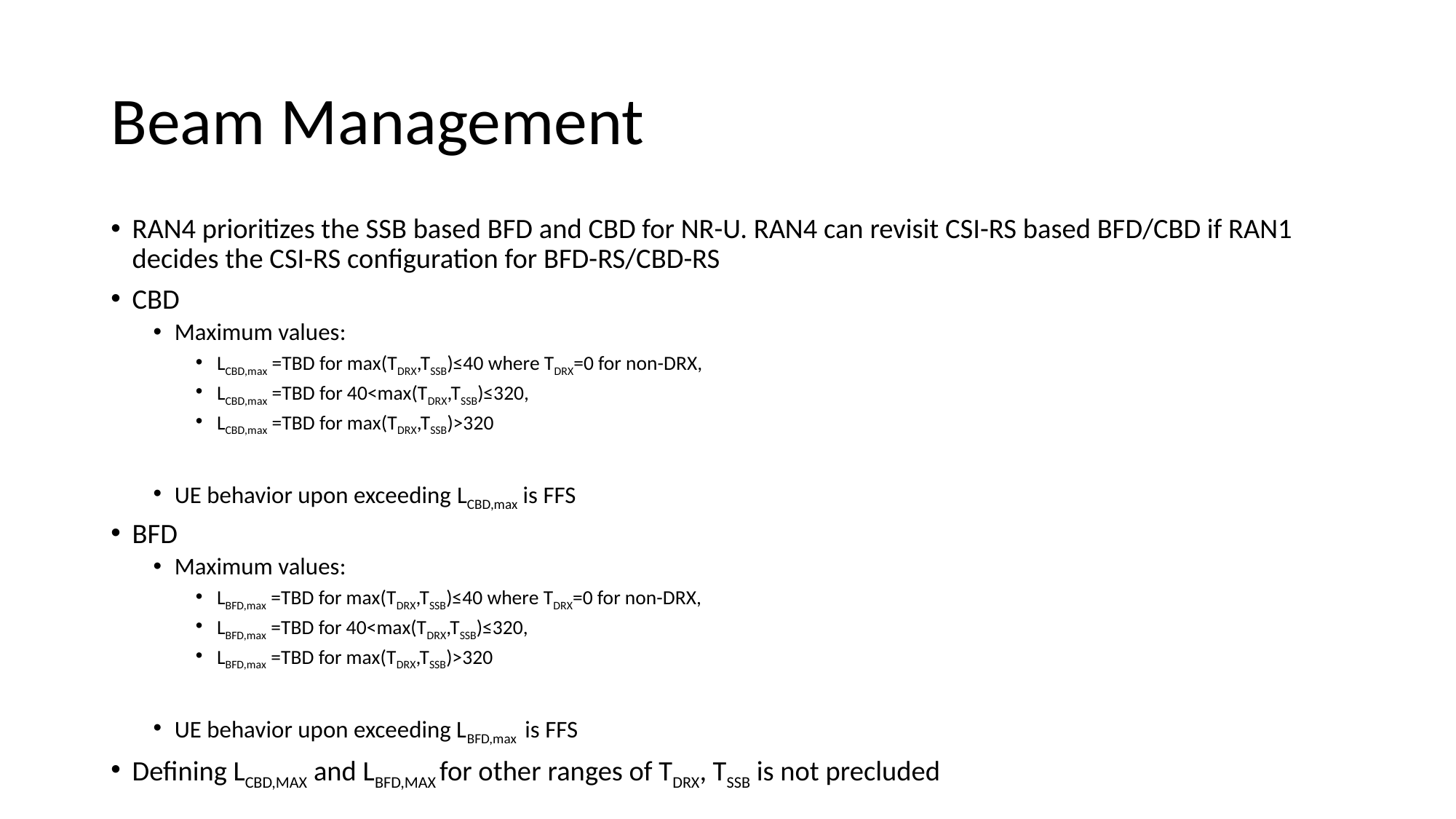

# Beam Management
RAN4 prioritizes the SSB based BFD and CBD for NR-U. RAN4 can revisit CSI-RS based BFD/CBD if RAN1 decides the CSI-RS configuration for BFD-RS/CBD-RS
CBD
Maximum values:
LCBD,max =TBD for max(TDRX,TSSB)≤40 where TDRX=0 for non-DRX,
LCBD,max =TBD for 40<max(TDRX,TSSB)≤320,
LCBD,max =TBD for max(TDRX,TSSB)>320

UE behavior upon exceeding LCBD,max is FFS
BFD
Maximum values:
LBFD,max =TBD for max(TDRX,TSSB)≤40 where TDRX=0 for non-DRX,
LBFD,max =TBD for 40<max(TDRX,TSSB)≤320,
LBFD,max =TBD for max(TDRX,TSSB)>320

UE behavior upon exceeding LBFD,max  is FFS
Defining LCBD,MAX and LBFD,MAX for other ranges of TDRX, TSSB is not precluded